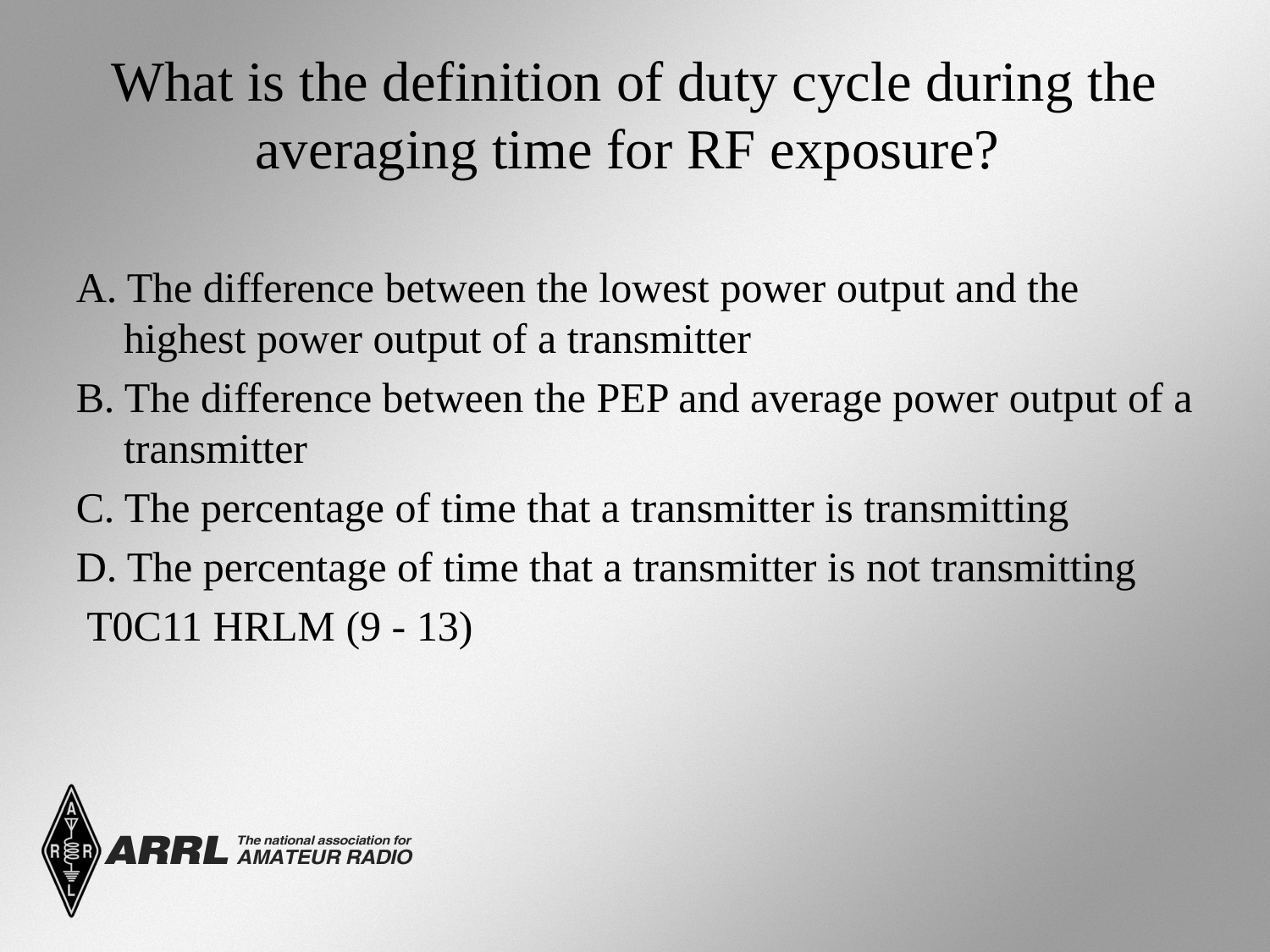

# What is the definition of duty cycle during the averaging time for RF exposure?
A. The difference between the lowest power output and the highest power output of a transmitter
B. The difference between the PEP and average power output of a transmitter
C. The percentage of time that a transmitter is transmitting
D. The percentage of time that a transmitter is not transmitting
 T0C11 HRLM (9 - 13)